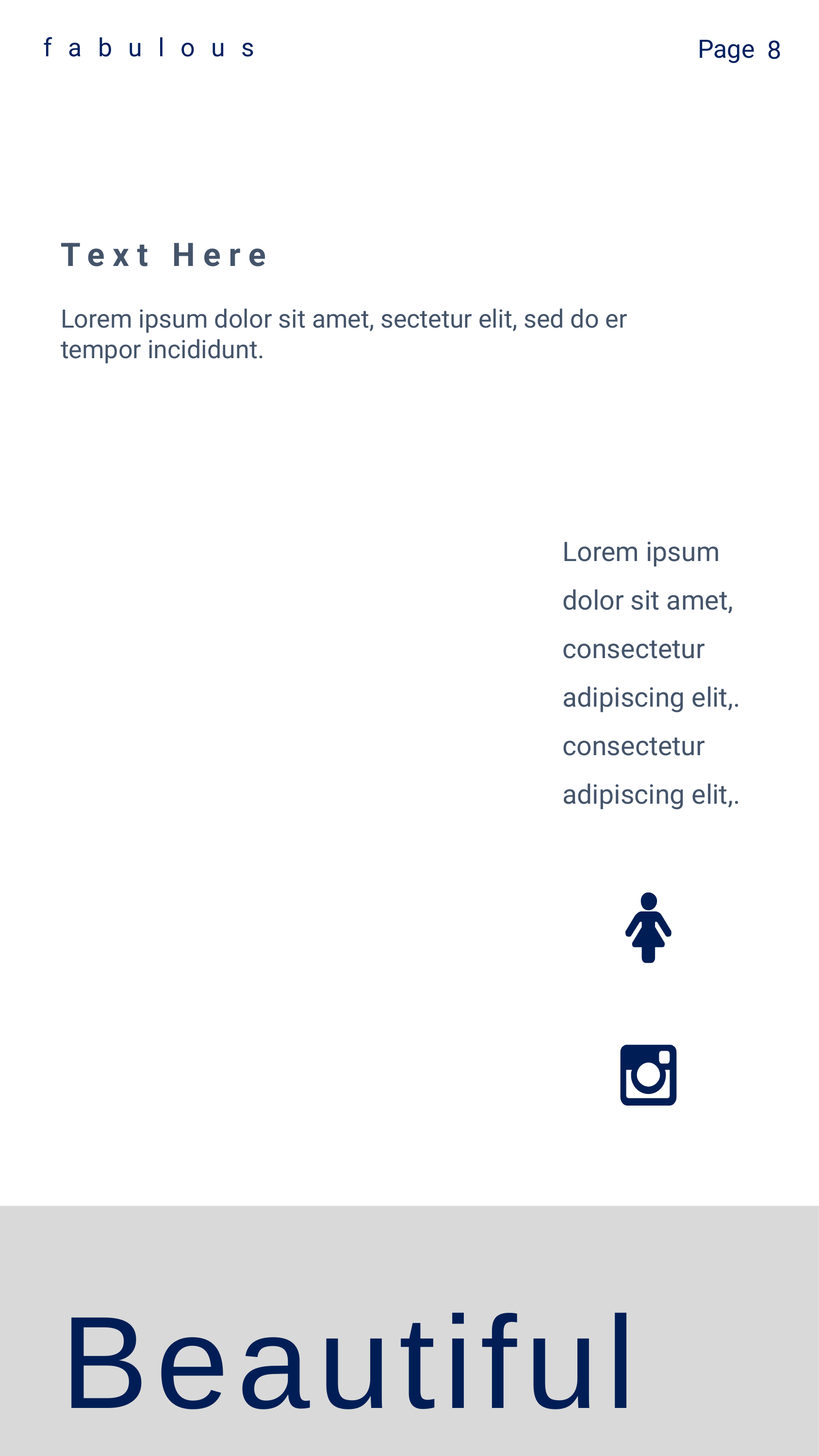

Text Here
Lorem ipsum dolor sit amet, sectetur elit, sed do er tempor incididunt.

Lorem ipsum dolor sit amet, consectetur adipiscing elit,. consectetur adipiscing elit,.

Beautiful